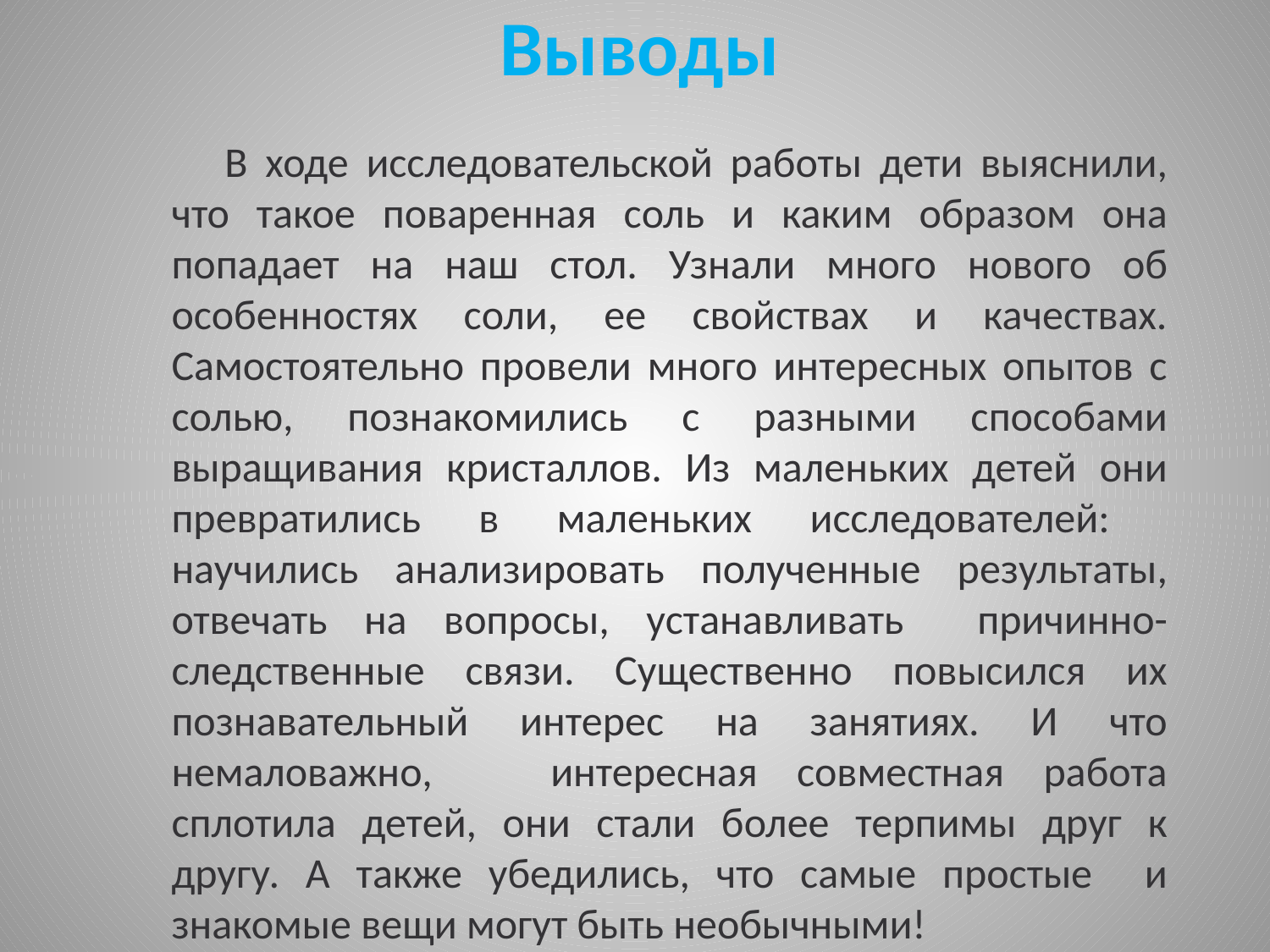

# Выводы
   В ходе исследовательской работы дети выяснили, что такое поваренная соль и каким образом она попадает на наш стол. Узнали много нового об особенностях соли, ее свойствах и качествах. Самостоятельно провели много интересных опытов с солью, познакомились с разными способами выращивания кристаллов. Из маленьких детей они превратились в маленьких исследователей:  научились анализировать полученные результаты, отвечать на вопросы, устанавливать  причинно-следственные связи. Существенно повысился их познавательный интерес на занятиях. И что немаловажно,   интересная совместная работа сплотила детей, они стали более терпимы друг к другу. А также убедились, что самые простые  и знакомые вещи могут быть необычными!